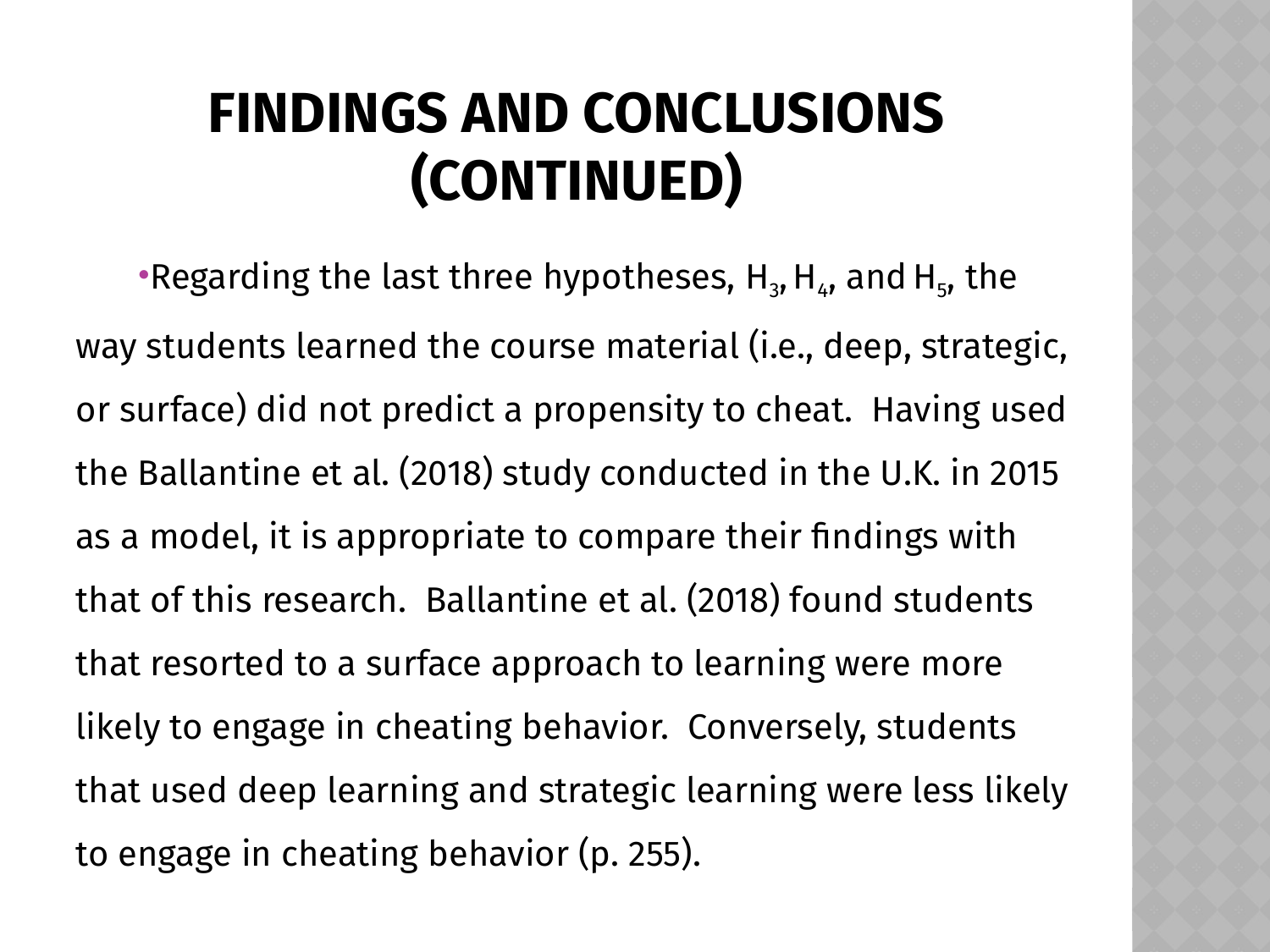

# Findings and Conclusions (continued)
Regarding the last three hypotheses, H3, H4, and H5, the way students learned the course material (i.e., deep, strategic, or surface) did not predict a propensity to cheat.  Having used the Ballantine et al. (2018) study conducted in the U.K. in 2015 as a model, it is appropriate to compare their findings with that of this research.  Ballantine et al. (2018) found students that resorted to a surface approach to learning were more likely to engage in cheating behavior.  Conversely, students that used deep learning and strategic learning were less likely to engage in cheating behavior (p. 255).